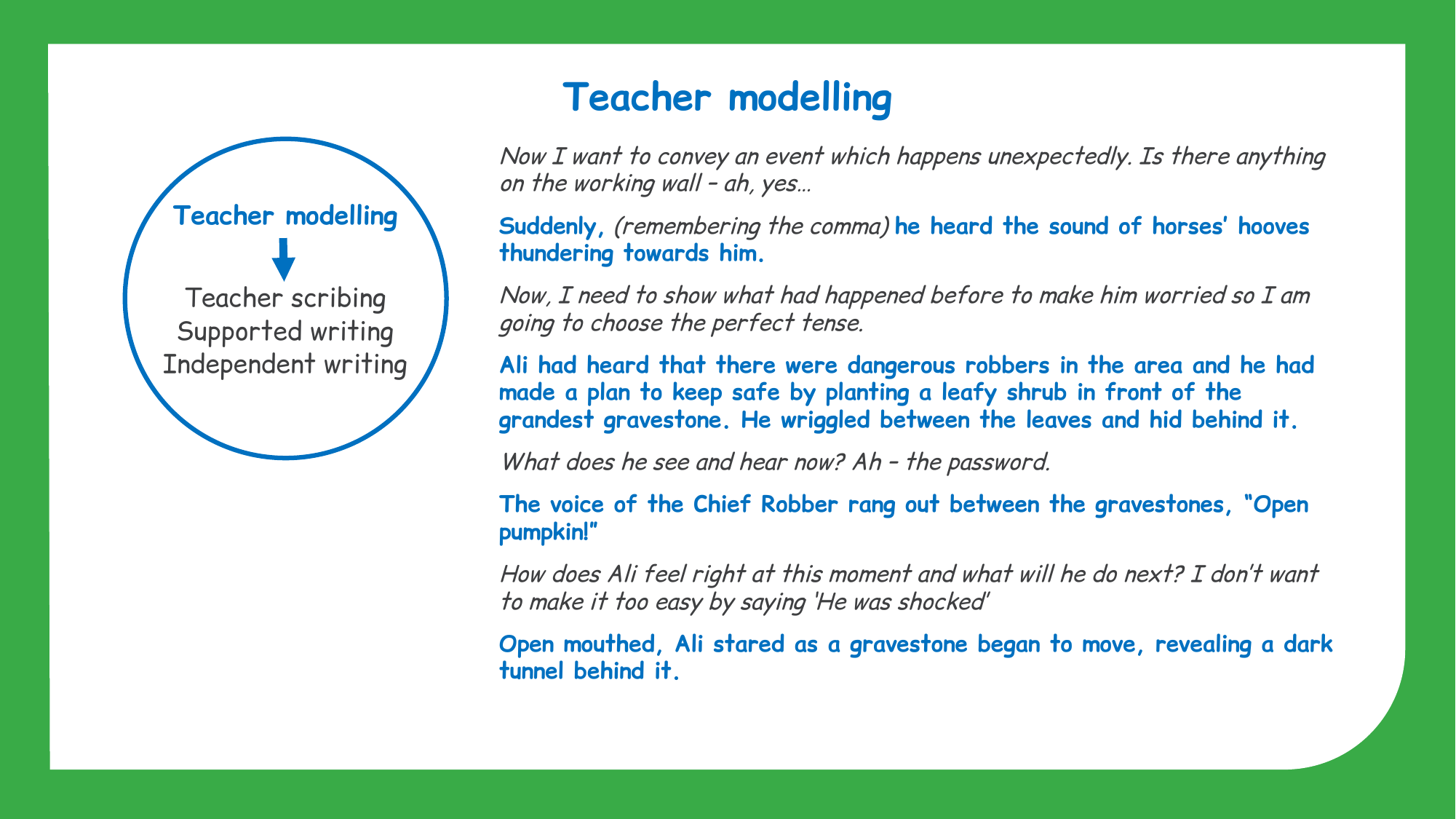

Teacher modelling
Now I want to convey an event which happens unexpectedly. Is there anything on the working wall – ah, yes…
Suddenly, (remembering the comma) he heard the sound of horses’ hooves thundering towards him.
Now, I need to show what had happened before to make him worried so I am going to choose the perfect tense.
Ali had heard that there were dangerous robbers in the area and he had made a plan to keep safe by planting a leafy shrub in front of the grandest gravestone. He wriggled between the leaves and hid behind it.
What does he see and hear now? Ah – the password.
The voice of the Chief Robber rang out between the gravestones, “Open pumpkin!”
How does Ali feel right at this moment and what will he do next? I don’t want to make it too easy by saying ‘He was shocked’
Open mouthed, Ali stared as a gravestone began to move, revealing a dark tunnel behind it.

Teacher modelling
Teacher scribing
Supported writing
Independent writing